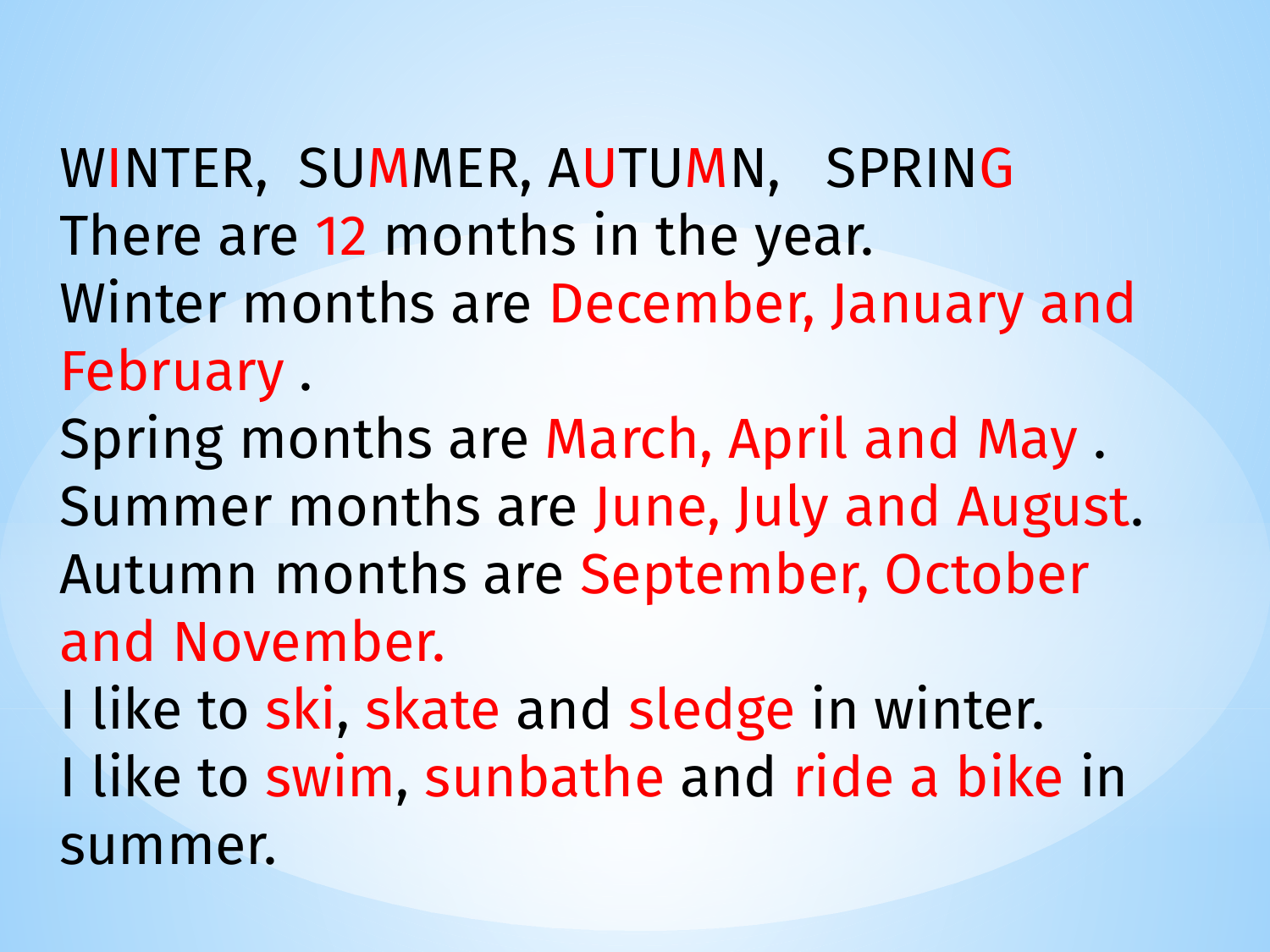

WINTER,  SUMMER, AUTUMN,   SPRING
There are 12 months in the year.
Winter months are December, January and February .
Spring months are March, April and May .
Summer months are June, July and August.
Autumn months are September, October and November.
I like to ski, skate and sledge in winter.
I like to swim, sunbathe and ride a bike in summer.